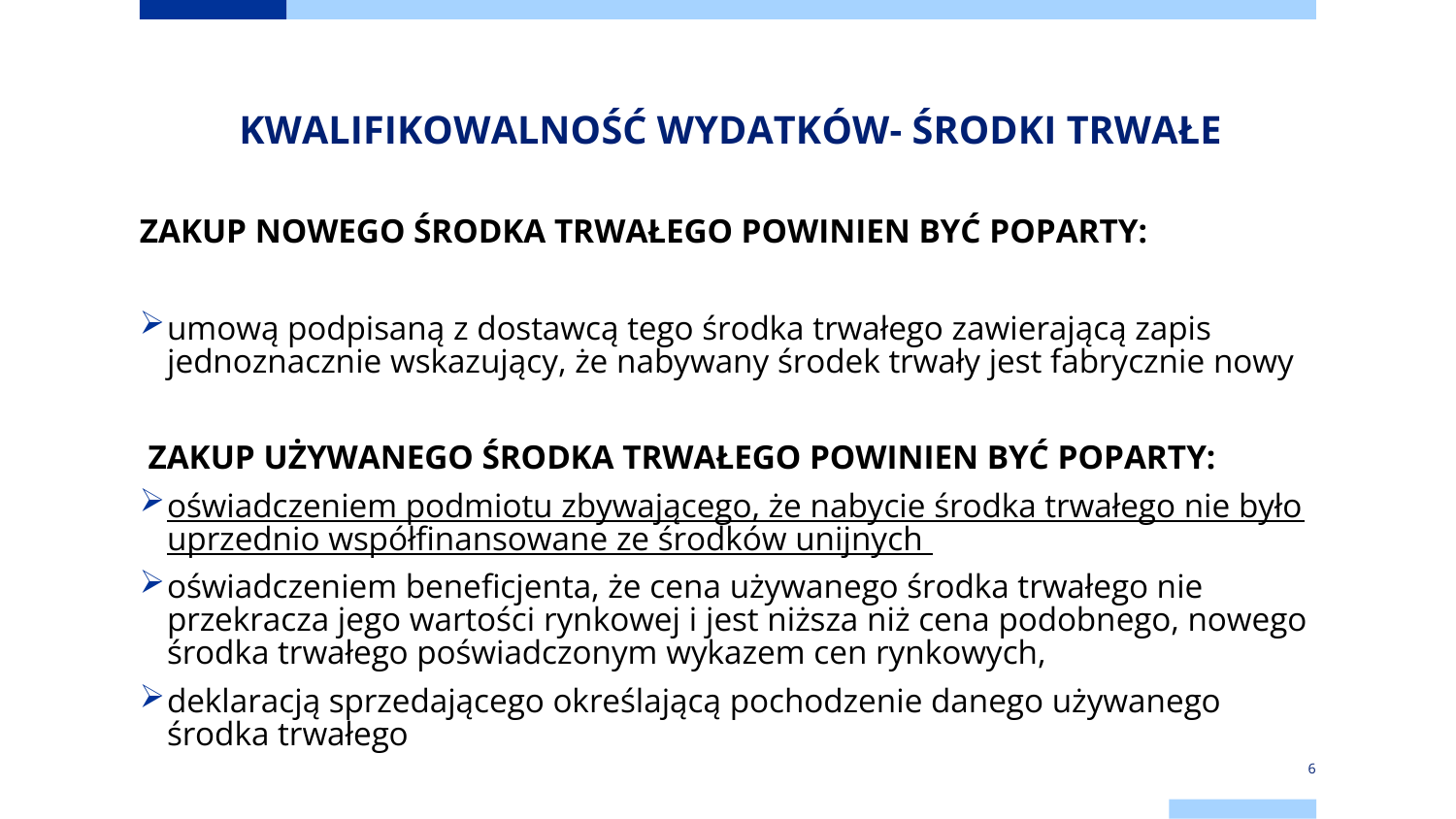

# KWALIFIKOWALNOŚĆ WYDATKÓW- ŚRODKI TRWAŁE

ZAKUP NOWEGO ŚRODKA TRWAŁEGO POWINIEN BYĆ POPARTY:

umową podpisaną z dostawcą tego środka trwałego zawierającą zapis jednoznacznie wskazujący, że nabywany środek trwały jest fabrycznie nowy

 ZAKUP UŻYWANEGO ŚRODKA TRWAŁEGO POWINIEN BYĆ POPARTY:
oświadczeniem podmiotu zbywającego, że nabycie środka trwałego nie było uprzednio współfinansowane ze środków unijnych
oświadczeniem beneficjenta, że cena używanego środka trwałego nie przekracza jego wartości rynkowej i jest niższa niż cena podobnego, nowego środka trwałego poświadczonym wykazem cen rynkowych,
deklaracją sprzedającego określającą pochodzenie danego używanego środka trwałego

6